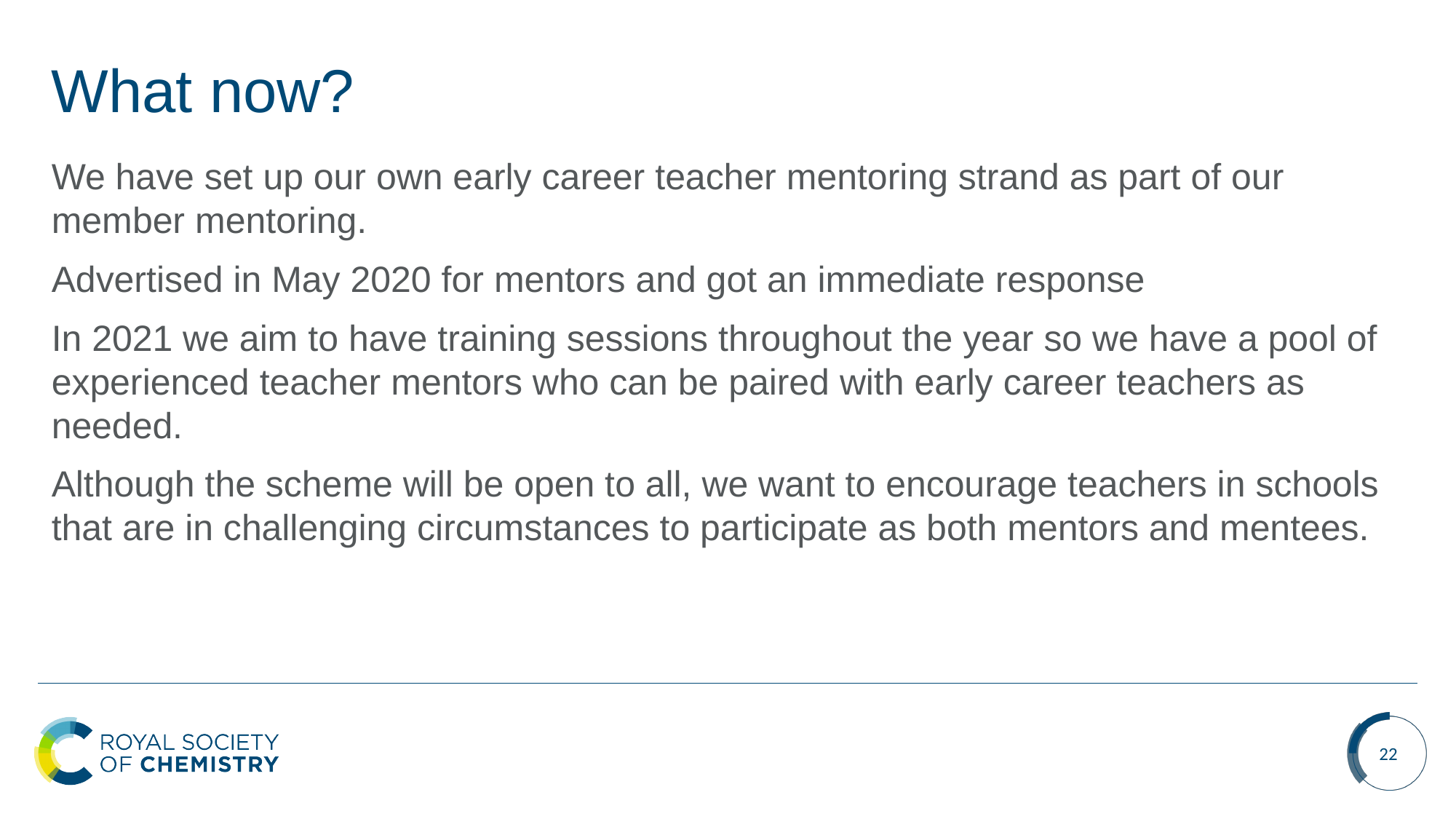

# What now?
We have set up our own early career teacher mentoring strand as part of our member mentoring.
Advertised in May 2020 for mentors and got an immediate response
In 2021 we aim to have training sessions throughout the year so we have a pool of experienced teacher mentors who can be paired with early career teachers as needed.
Although the scheme will be open to all, we want to encourage teachers in schools that are in challenging circumstances to participate as both mentors and mentees.
22